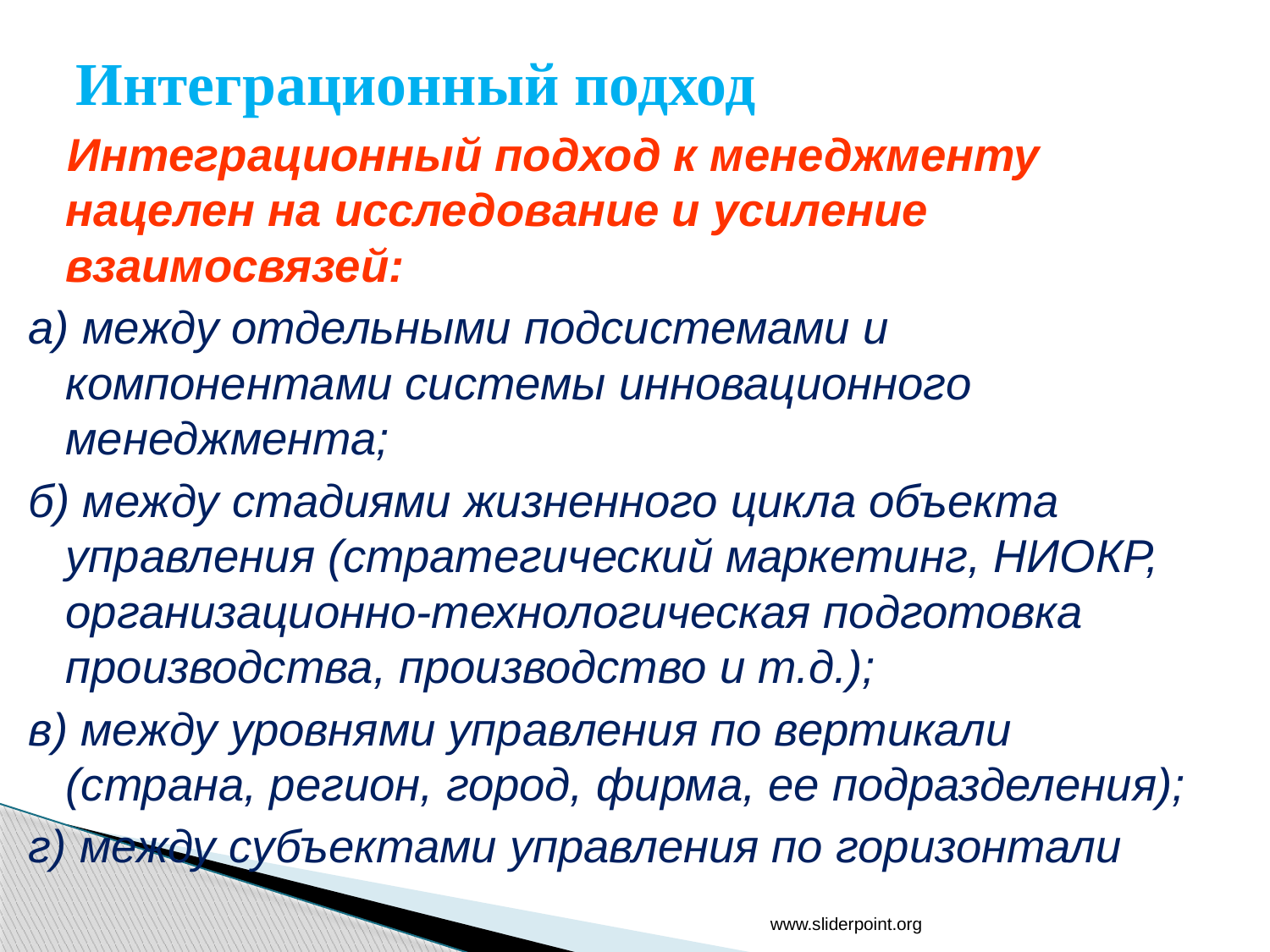

# Интеграционный подход
   Интеграционный подход к менеджменту нацелен на исследование и усиление взаимосвязей:
а) между отдельными подсистемами и компонентами системы инновационного менеджмента;
б) между стадиями жизненного цикла объекта управления (стратегический маркетинг, НИОКР, организационно-технологическая подготовка производства, производство и т.д.);
в) между уровнями управления по вертикали (страна, регион, город, фирма, ее подразделения);
г) между субъектами управления по горизонтали
www.sliderpoint.org